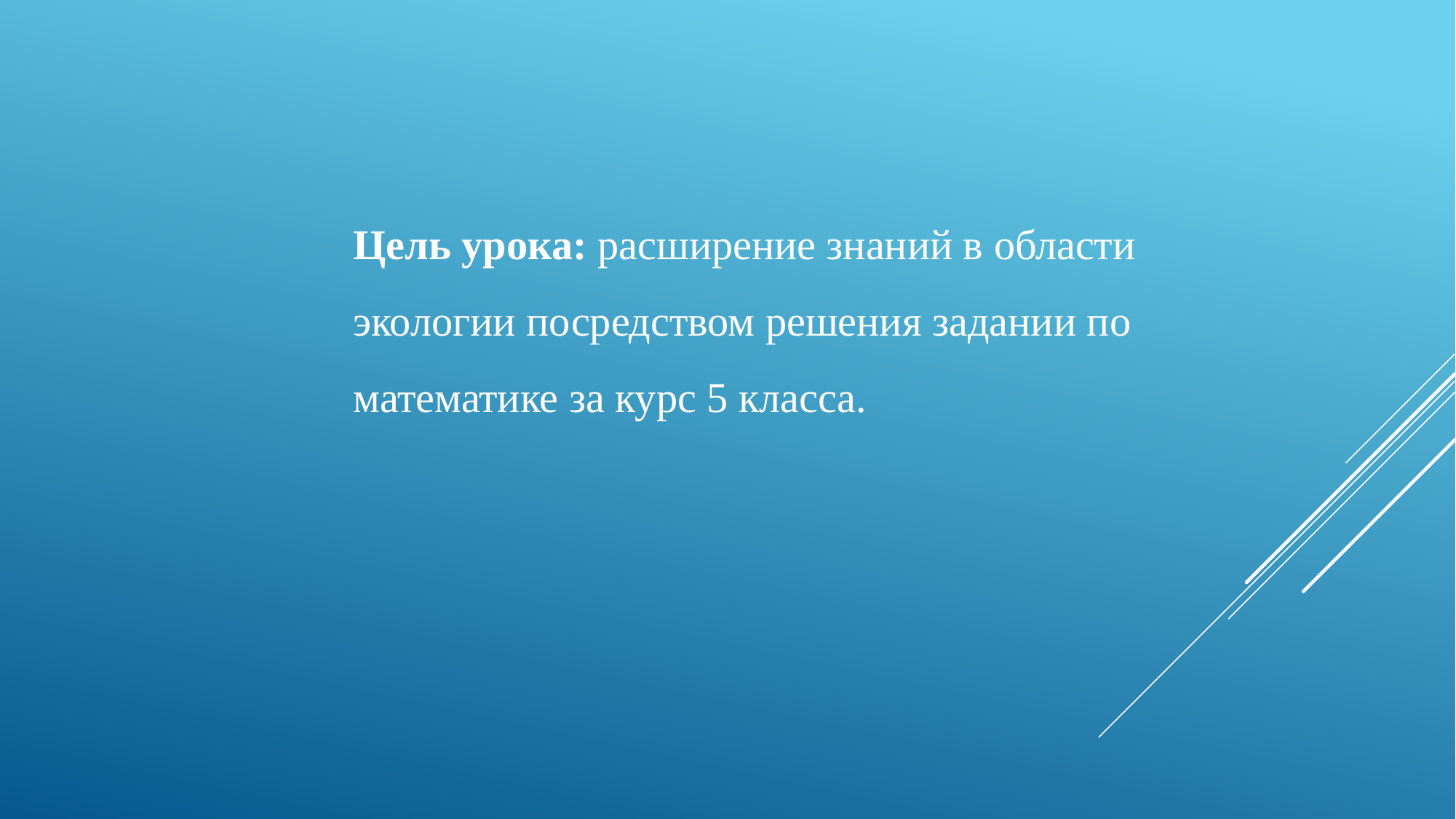

Цель урока: расширение знаний в области экологии посредством решения задании по математике за курс 5 класса.